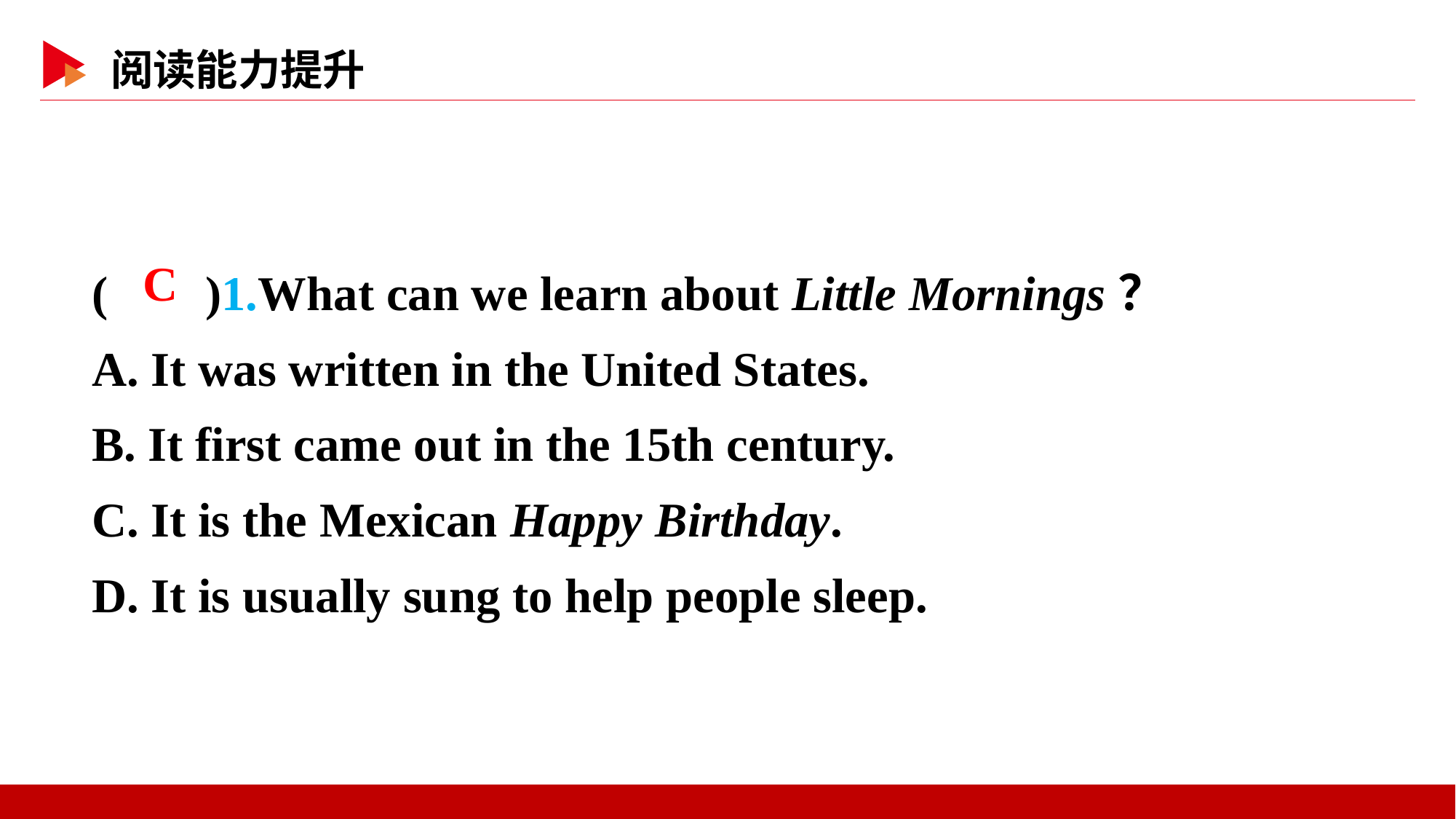

(        )1.What can we learn about Little Mornings？
A. It was written in the United States.
B. It first came out in the 15th century.
C. It is the Mexican Happy Birthday.
D. It is usually sung to help people sleep.
   C